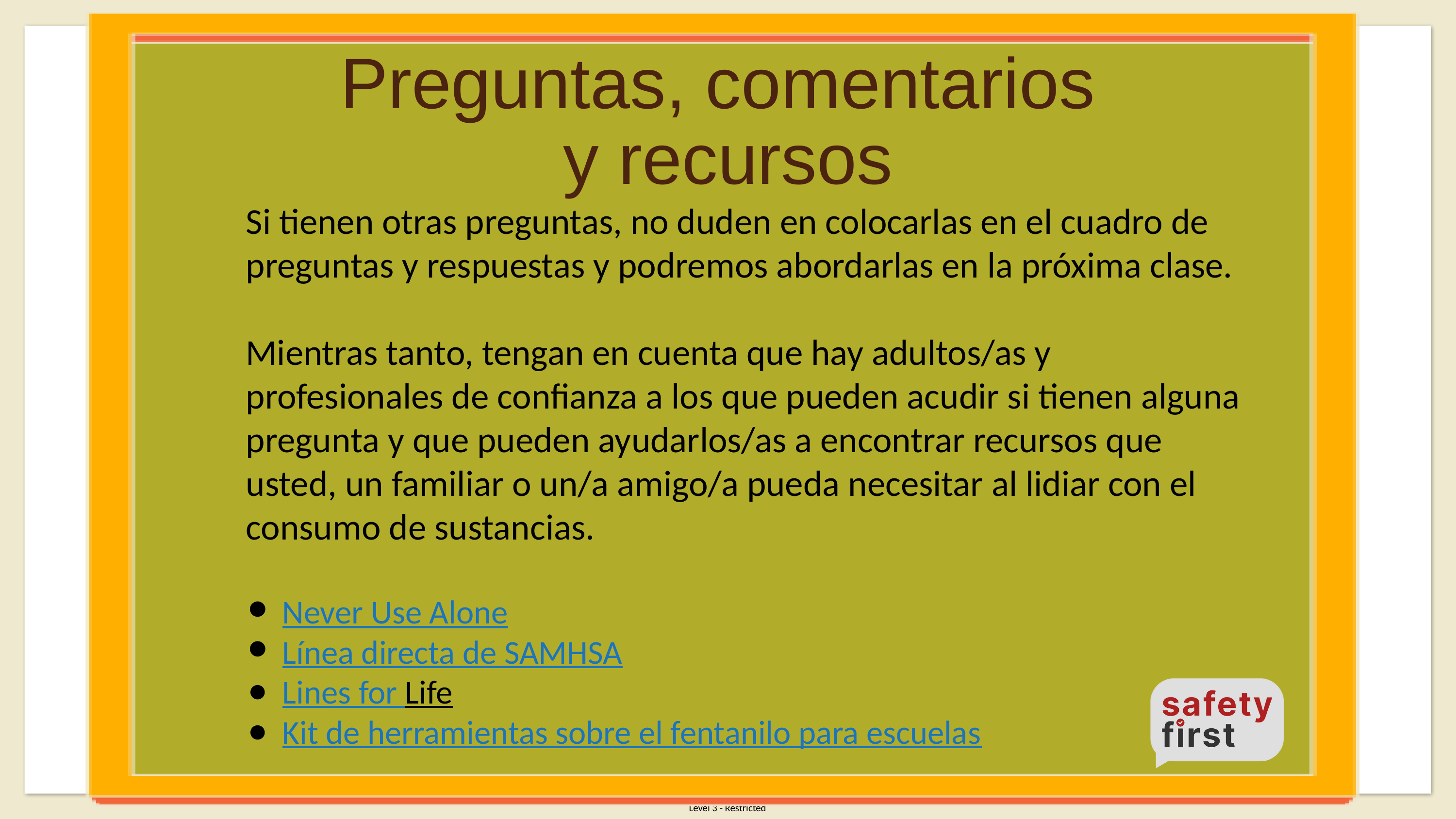

Preguntas, comentarios
y recursos
Si tienen otras preguntas, no duden en colocarlas en el cuadro de preguntas y respuestas y podremos abordarlas en la próxima clase.

Mientras tanto, tengan en cuenta que hay adultos/as y profesionales de confianza a los que pueden acudir si tienen alguna pregunta y que pueden ayudarlos/as a encontrar recursos que usted, un familiar o un/a amigo/a pueda necesitar al lidiar con el consumo de sustancias.

Never Use Alone
Línea directa de SAMHSA
Lines for Life
Kit de herramientas sobre el fentanilo para escuelas